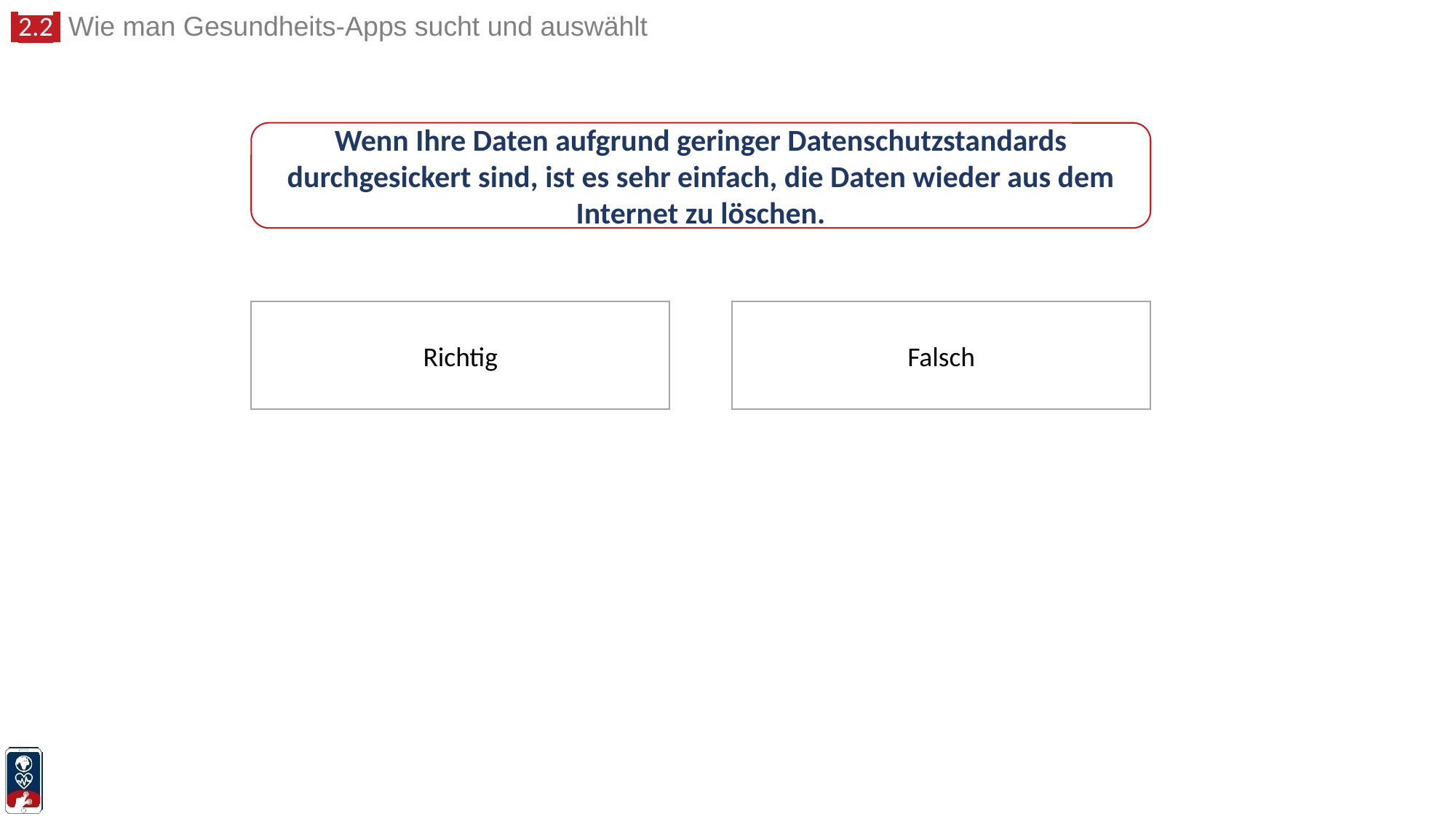

Wenn Ihre Daten aufgrund geringer Datenschutzstandards durchgesickert sind, ist es sehr einfach, die Daten wieder aus dem Internet zu löschen.
Richtig
Falsch